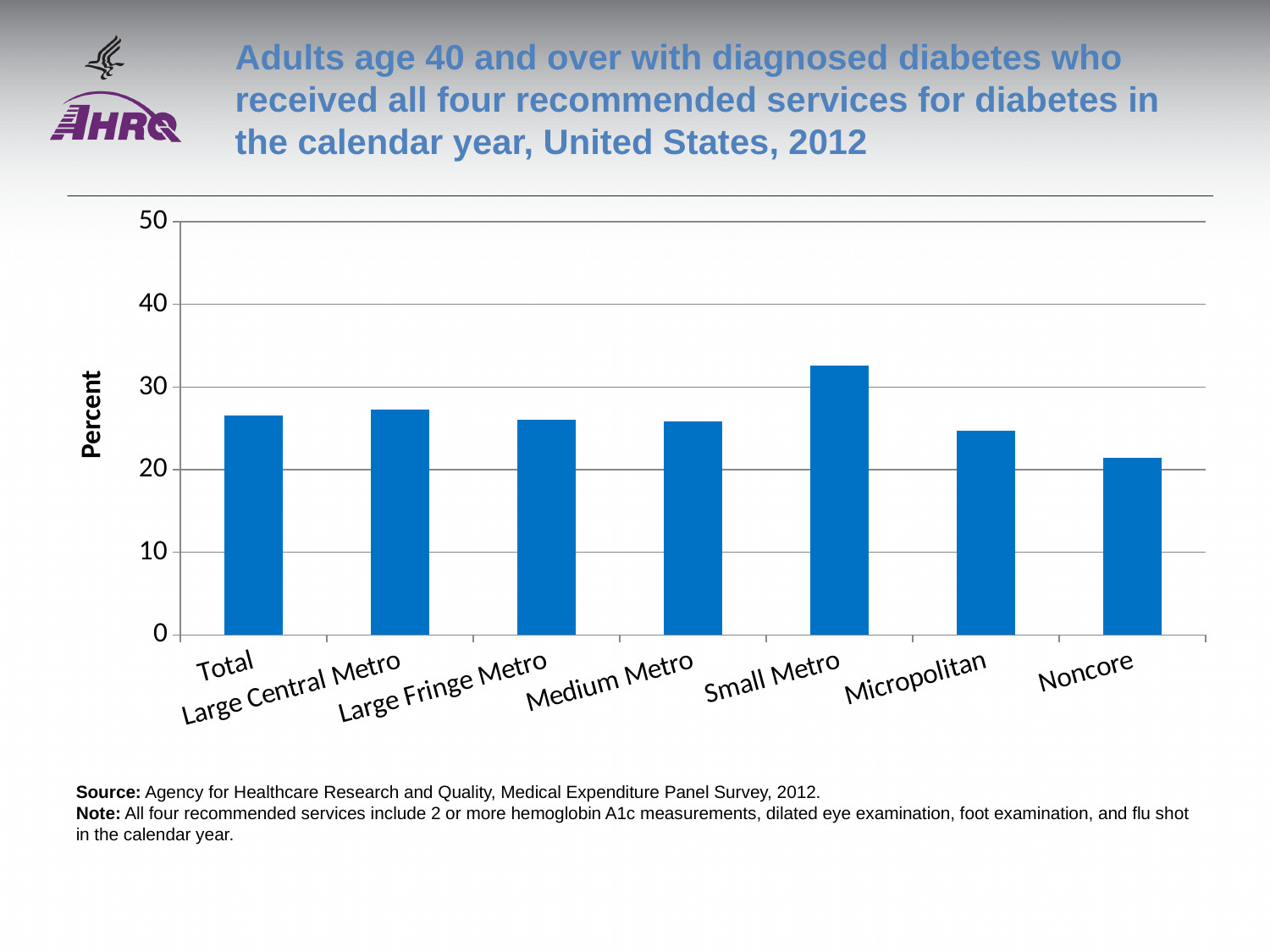

# Adults age 40 and over with diagnosed diabetes who received all four recommended services for diabetes in the calendar year, United States, 2012

### Chart

| Category | 2012 |
|---|---|
| Total | 26.6 |
| Large Central Metro | 27.2223 |
| Large Fringe Metro | 26.013 |
| Medium Metro | 25.8234 |
| Small Metro | 32.6441 |
| Micropolitan | 24.7262 |
| Noncore | 21.4192 |
Source: Agency for Healthcare Research and Quality, Medical Expenditure Panel Survey, 2012.
Note: All four recommended services include 2 or more hemoglobin A1c measurements, dilated eye examination, foot examination, and flu shot in the calendar year.